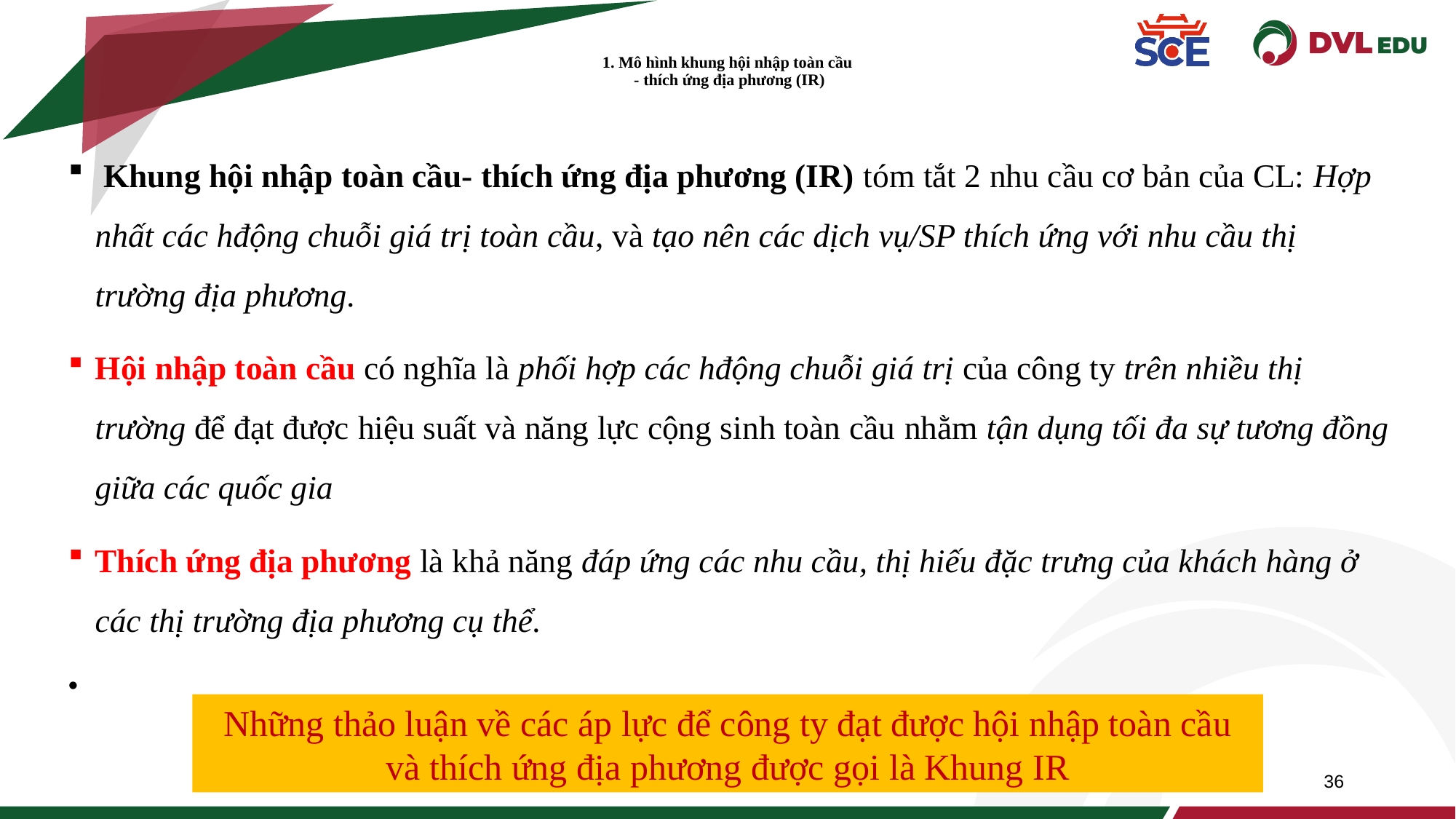

1. Mô hình khung hội nhập toàn cầu
 - thích ứng địa phương (IR)
 Khung hội nhập toàn cầu- thích ứng địa phương (IR) tóm tắt 2 nhu cầu cơ bản của CL: Hợp nhất các hđộng chuỗi giá trị toàn cầu, và tạo nên các dịch vụ/SP thích ứng với nhu cầu thị trường địa phương.
Hội nhập toàn cầu có nghĩa là phối hợp các hđộng chuỗi giá trị của công ty trên nhiều thị trường để đạt được hiệu suất và năng lực cộng sinh toàn cầu nhằm tận dụng tối đa sự tương đồng giữa các quốc gia
Thích ứng địa phương là khả năng đáp ứng các nhu cầu, thị hiếu đặc trưng của khách hàng ở các thị trường địa phương cụ thể.

Những thảo luận về các áp lực để công ty đạt được hội nhập toàn cầu và thích ứng địa phương được gọi là Khung IR
36
36